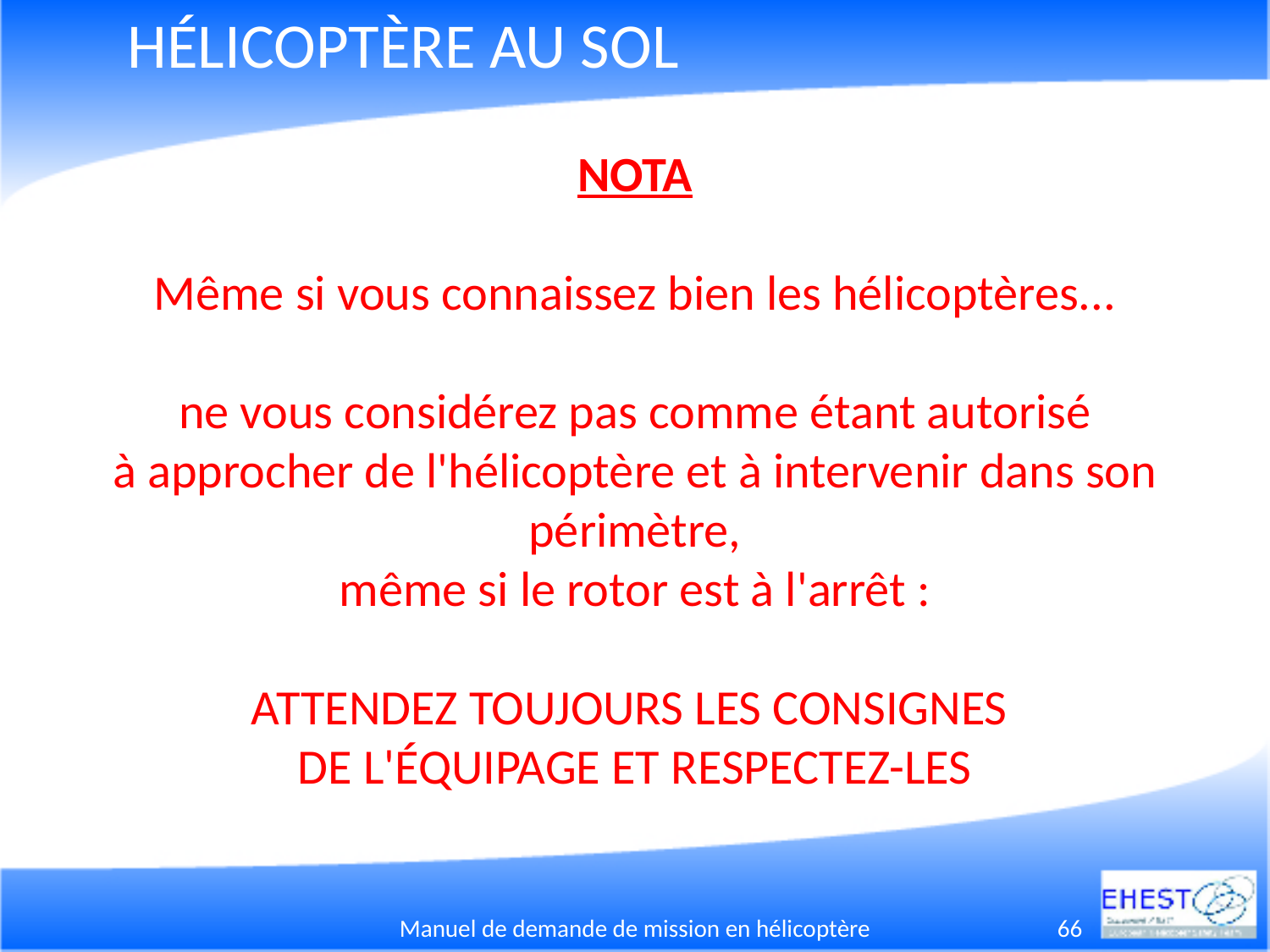

# HÉLICOPTÈRE AU SOL
NOTA

Même si vous connaissez bien les hélicoptères...

ne vous considérez pas comme étant autorisé
à approcher de l'hélicoptère et à intervenir dans son périmètre,
même si le rotor est à l'arrêt :

ATTENDEZ TOUJOURS LES CONSIGNES
DE L'ÉQUIPAGE ET RESPECTEZ-LES
Manuel de demande de mission en hélicoptère
66